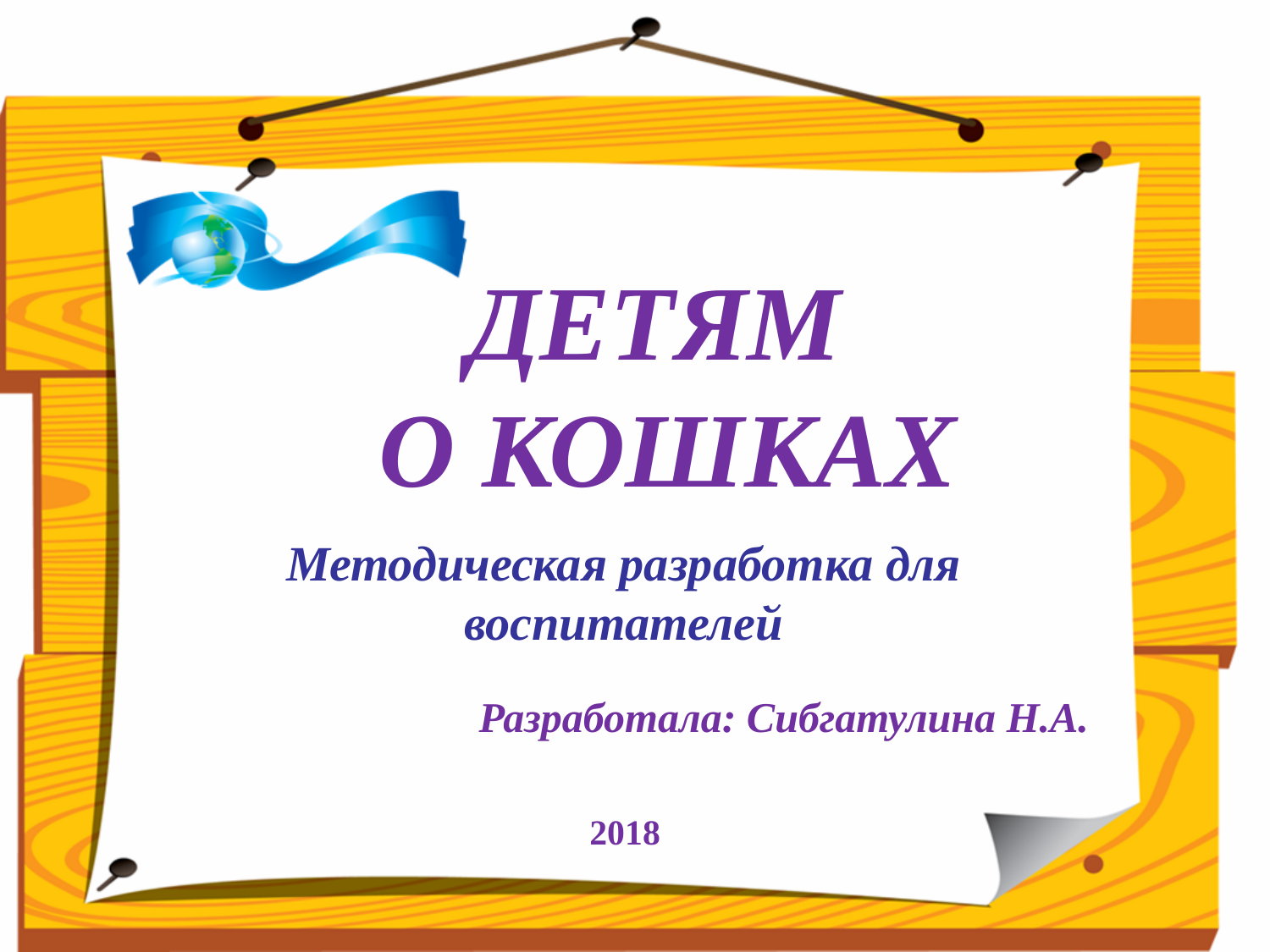

ДЕТЯМ
О КОШКАХ
Методическая разработка для  воспитателей
Разработала: Сибгатулина Н.А.
2018